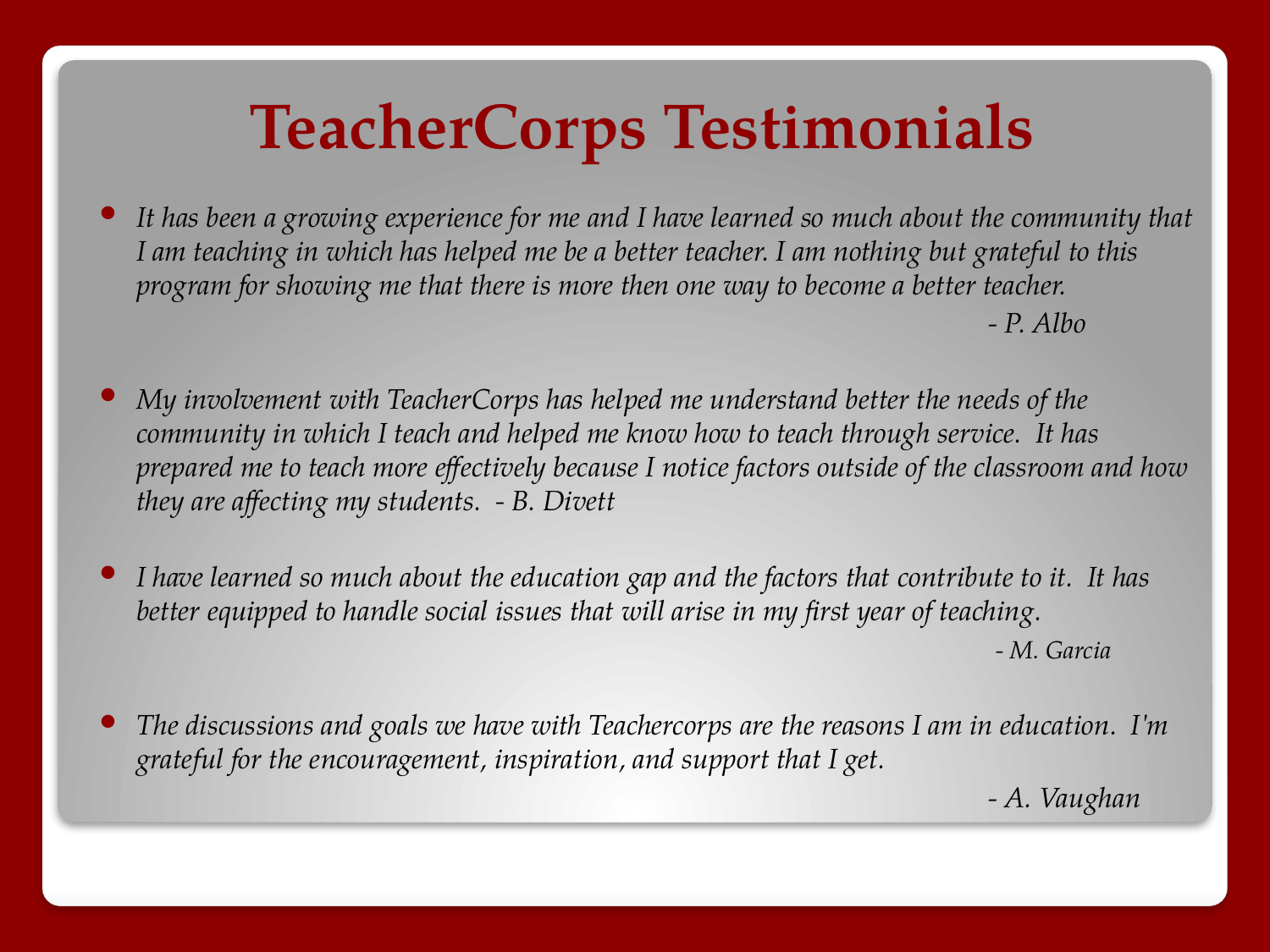

# TeacherCorps Testimonials

It has been a growing experience for me and I have learned so much about the community that I am teaching in which has helped me be a better teacher. I am nothing but grateful to this program for showing me that there is more then one way to become a better teacher.
							- P. Albo

My involvement with TeacherCorps has helped me understand better the needs of the community in which I teach and helped me know how to teach through service.  It has prepared me to teach more effectively because I notice factors outside of the classroom and how they are affecting my students.  - B. Divett

I have learned so much about the education gap and the factors that contribute to it.  It has better equipped to handle social issues that will arise in my first year of teaching.
							 - M. Garcia

The discussions and goals we have with Teachercorps are the reasons I am in education.  I'm grateful for the encouragement, inspiration, and support that I get.
							- A. Vaughan